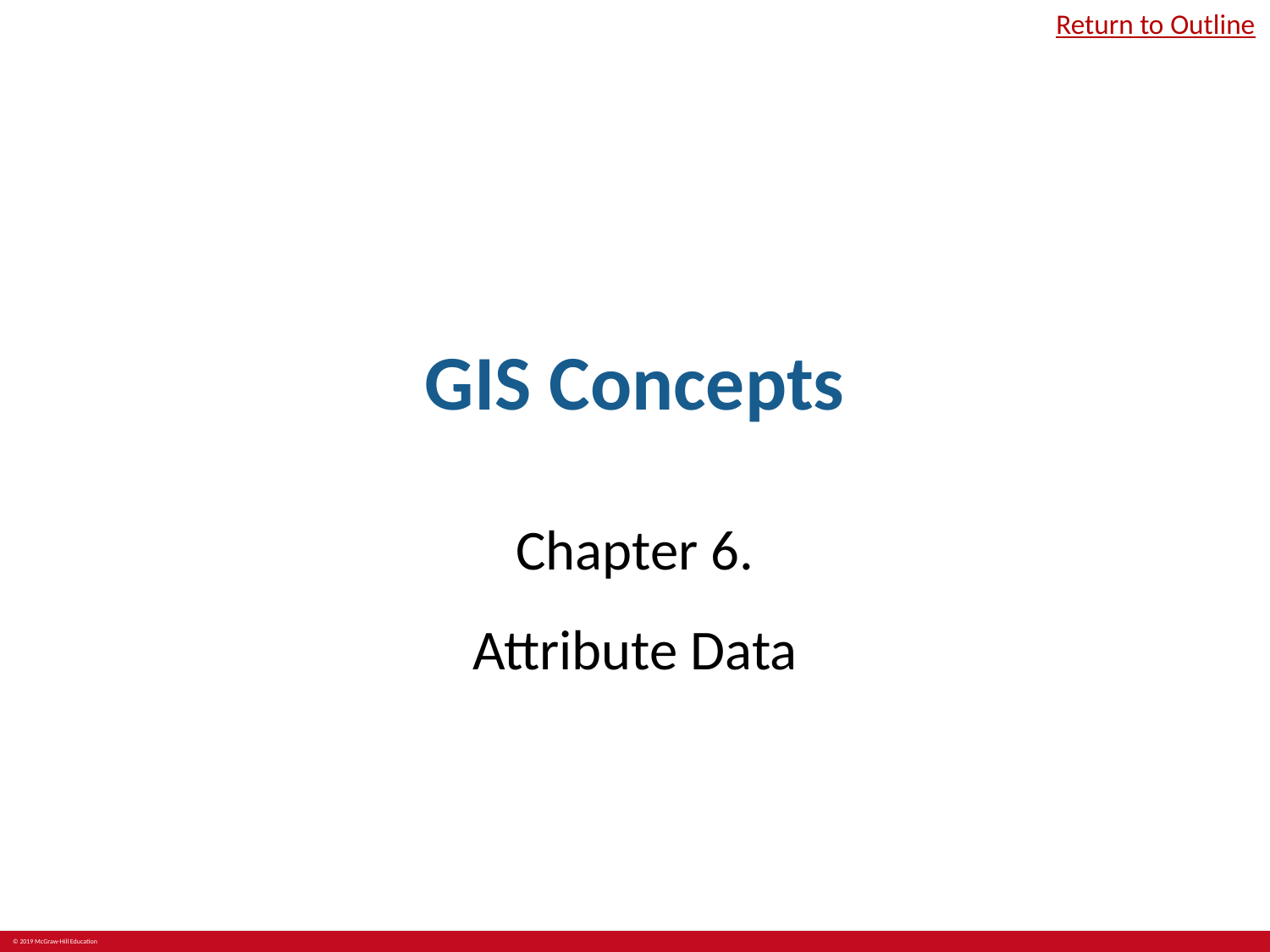

Return to Outline
# GIS Concepts
Chapter 6.
Attribute Data